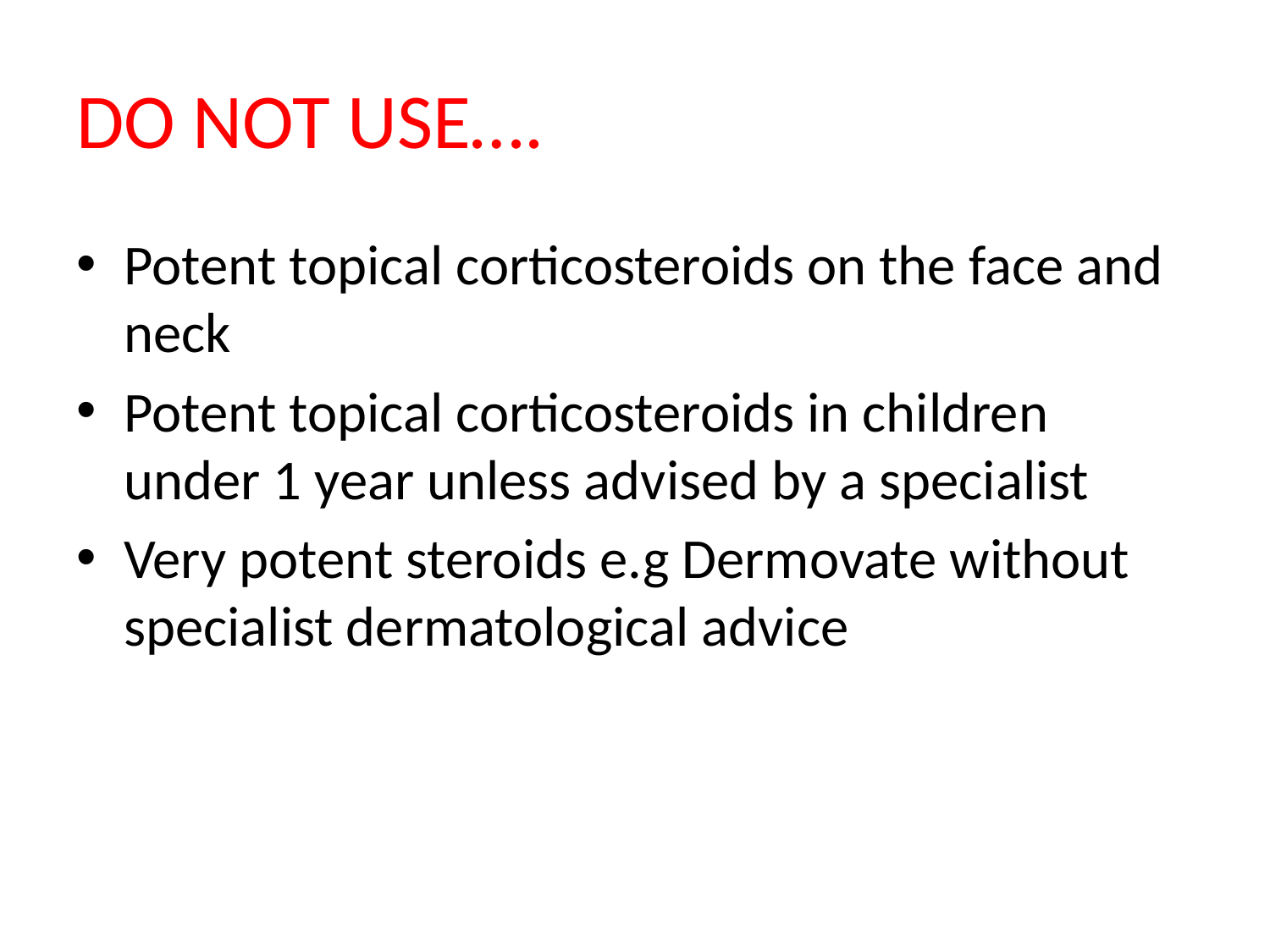

# DO NOT USE….
Potent topical corticosteroids on the face and neck
Potent topical corticosteroids in children under 1 year unless advised by a specialist
Very potent steroids e.g Dermovate without specialist dermatological advice